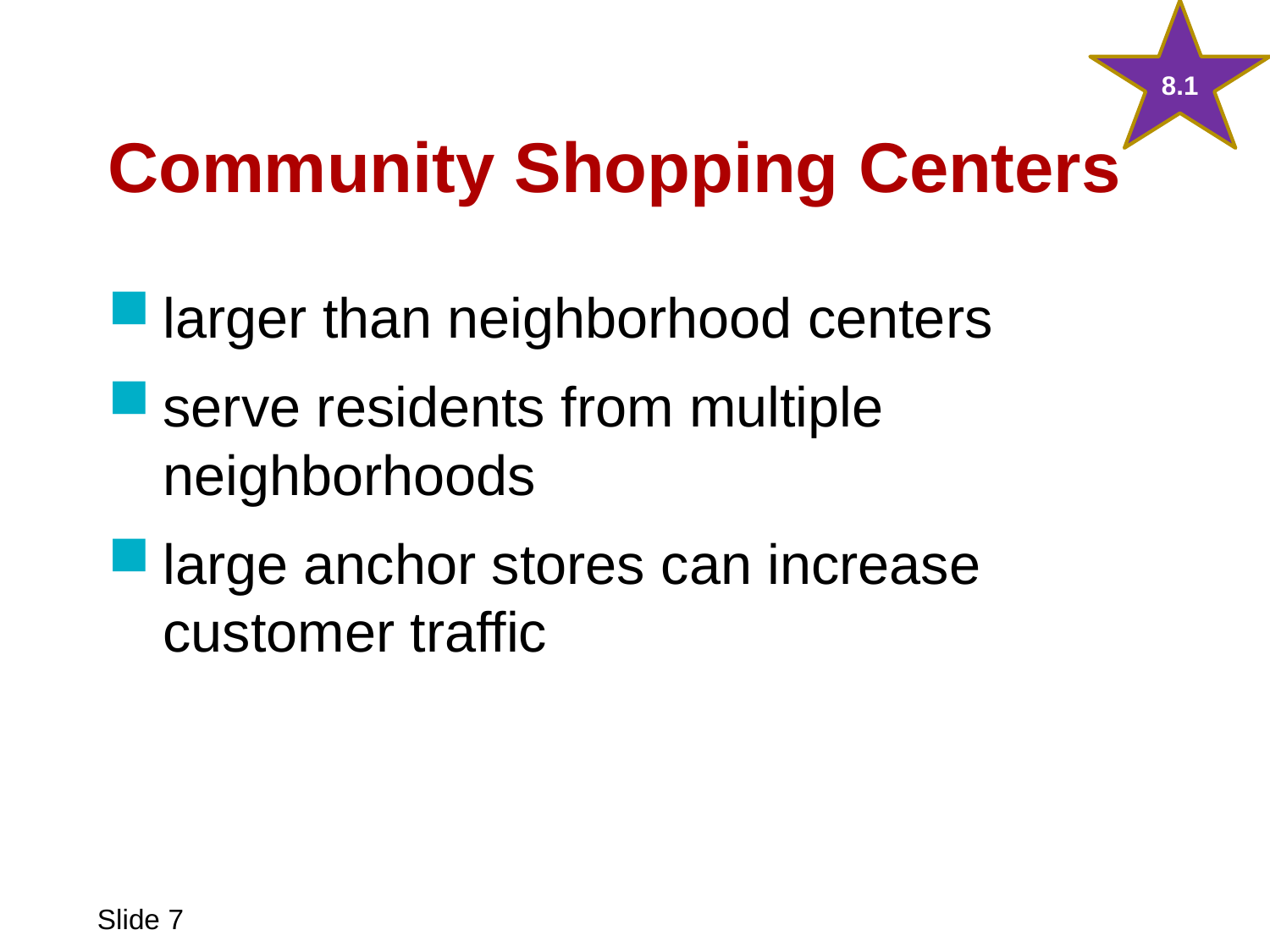

8.1
# Community Shopping Centers
larger than neighborhood centers
serve residents from multiple neighborhoods
large anchor stores can increase customer traffic
Chapter 8
Slide 7